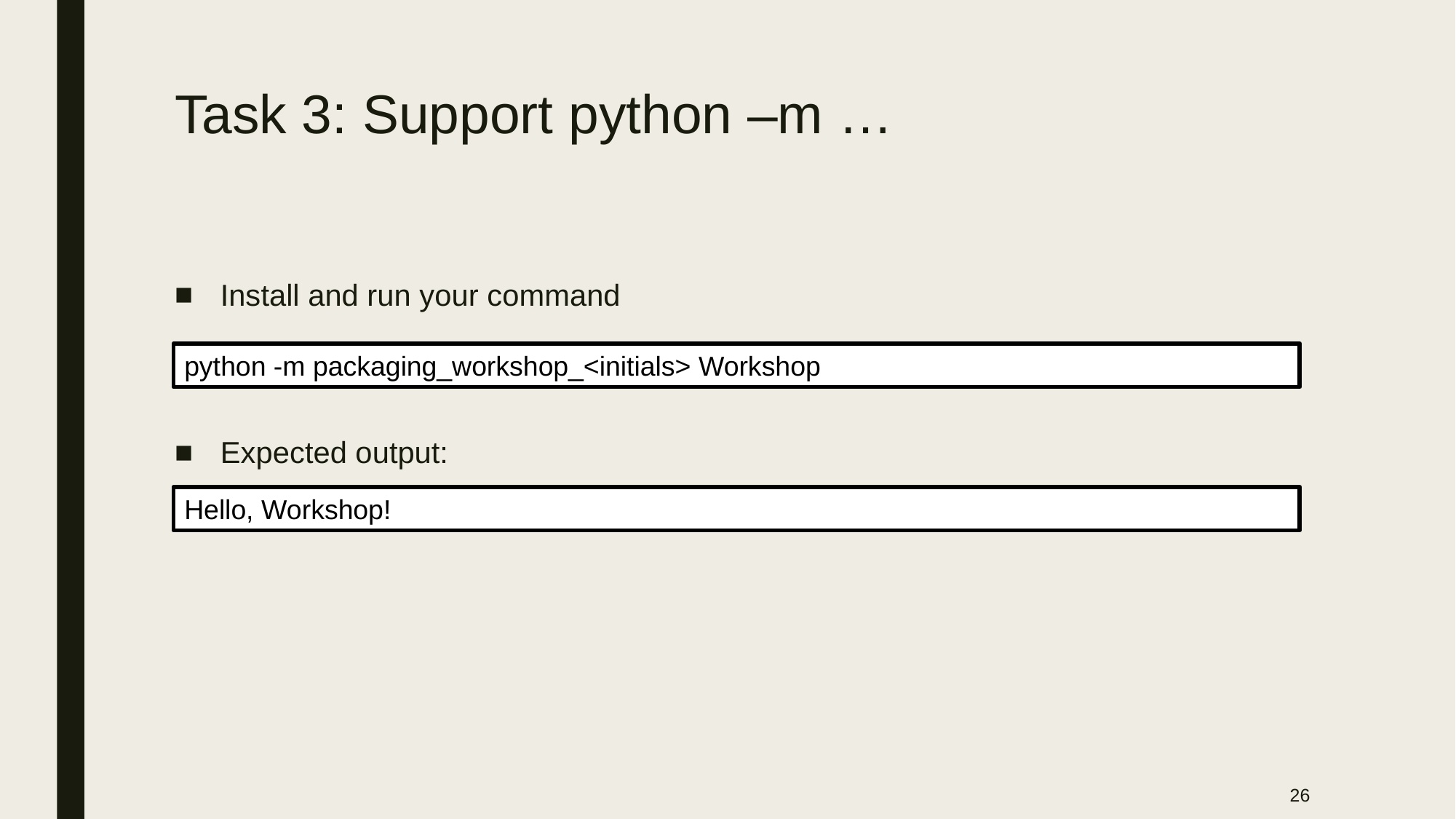

# Task 3: Support python –m …
Install and run your command

Expected output:
python -m packaging_workshop_<initials> Workshop
Hello, Workshop!
26